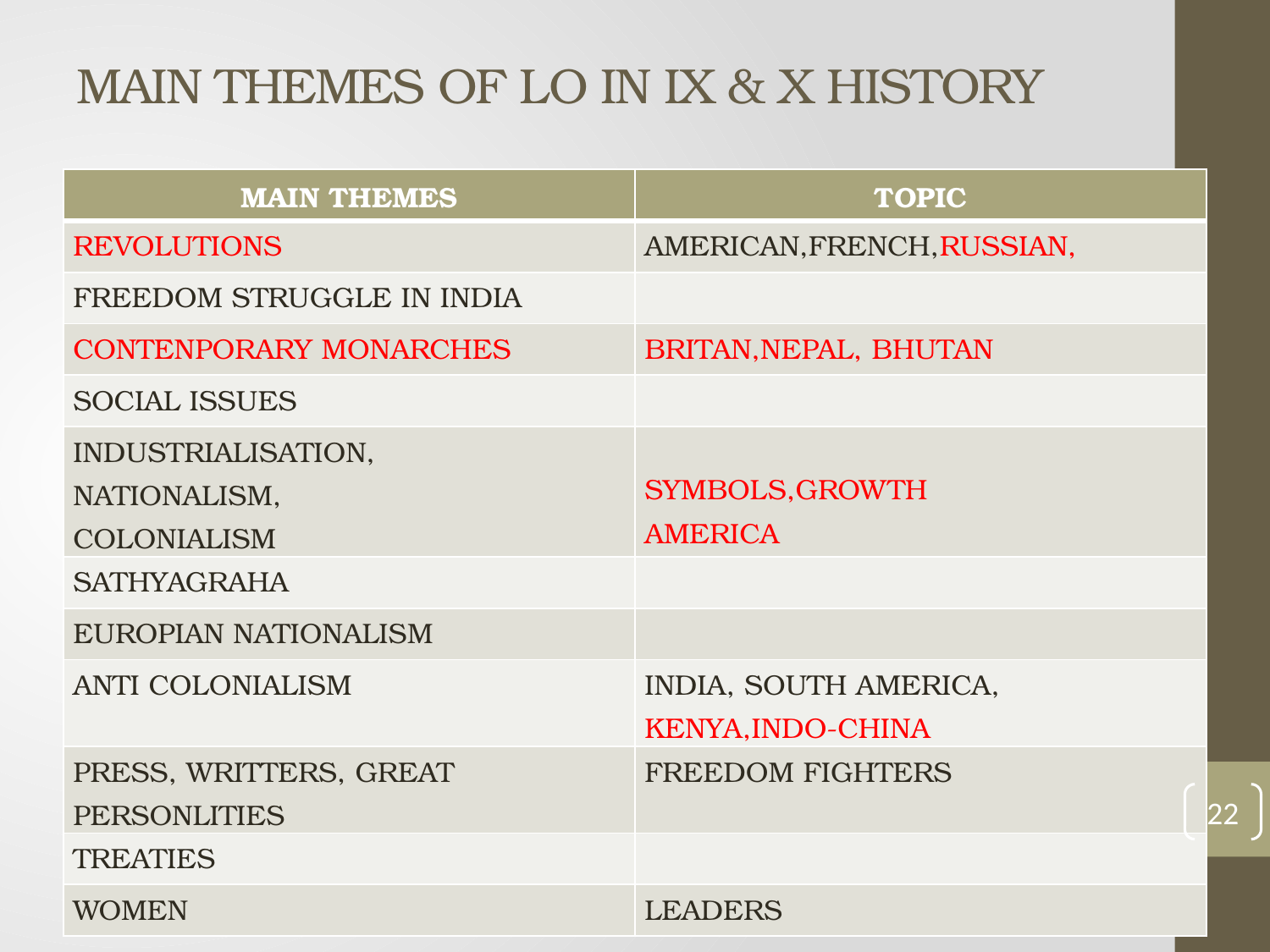

# MAIN THEMES OF LO IN IX & X HISTORY
| MAIN THEMES | TOPIC |
| --- | --- |
| REVOLUTIONS | AMERICAN,FRENCH,RUSSIAN, |
| FREEDOM STRUGGLE IN INDIA |  |
| CONTENPORARY MONARCHES | BRITAN,NEPAL, BHUTAN |
| SOCIAL ISSUES |  |
| INDUSTRIALISATION, NATIONALISM, COLONIALISM | SYMBOLS,GROWTH AMERICA |
| SATHYAGRAHA |  |
| EUROPIAN NATIONALISM |  |
| ANTI COLONIALISM | INDIA, SOUTH AMERICA, KENYA,INDO-CHINA |
| PRESS, WRITTERS, GREAT PERSONLITIES | FREEDOM FIGHTERS |
| TREATIES |  |
| WOMEN | LEADERS |
22